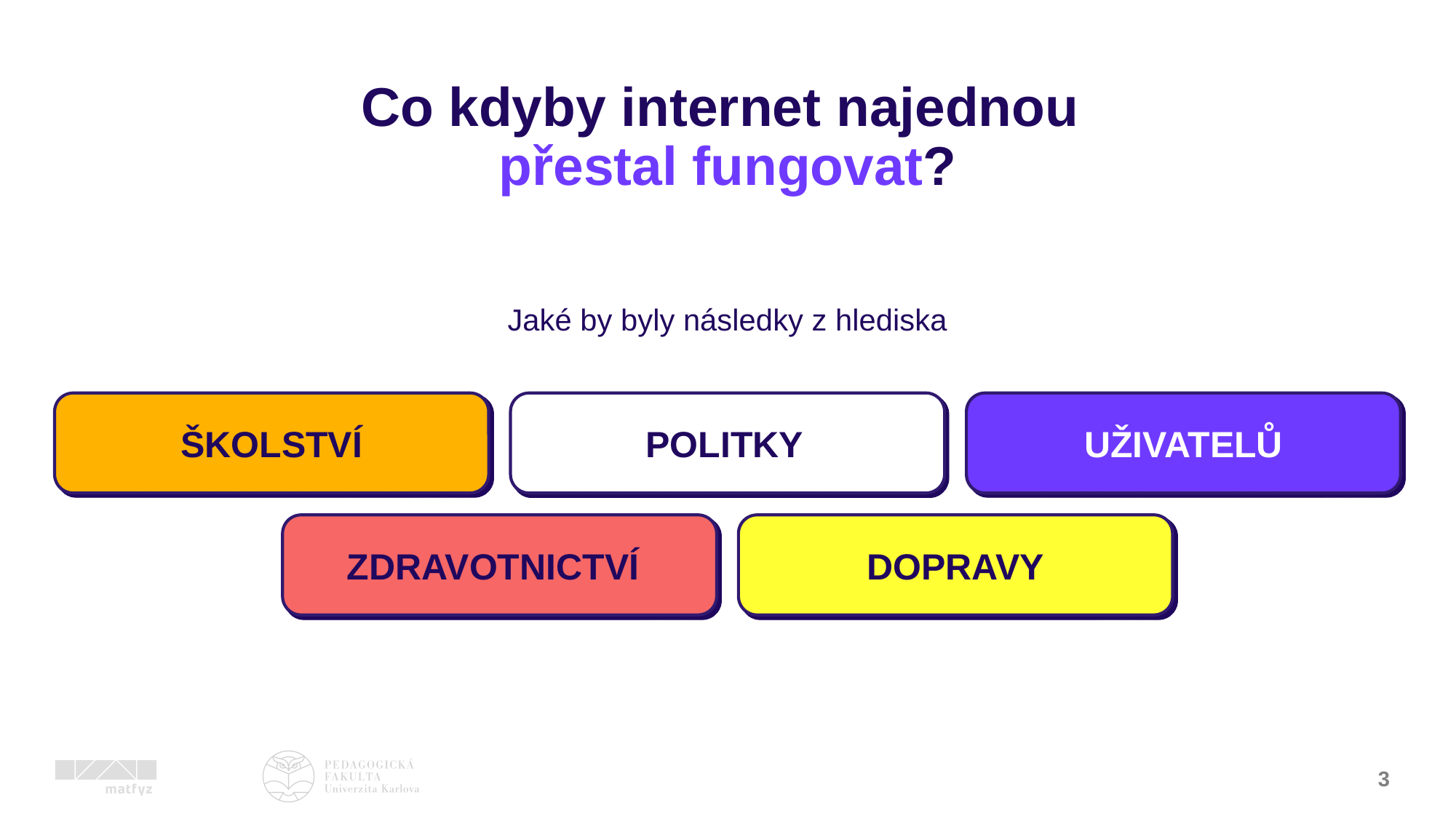

Co kdyby internet najednou
přestal fungovat?
Jaké by byly následky z hlediska

ŠKOLSTVÍ

POLITKY

UŽIVATELŮ
ZDRAVOTNICTVÍ
DOPRAVY

3